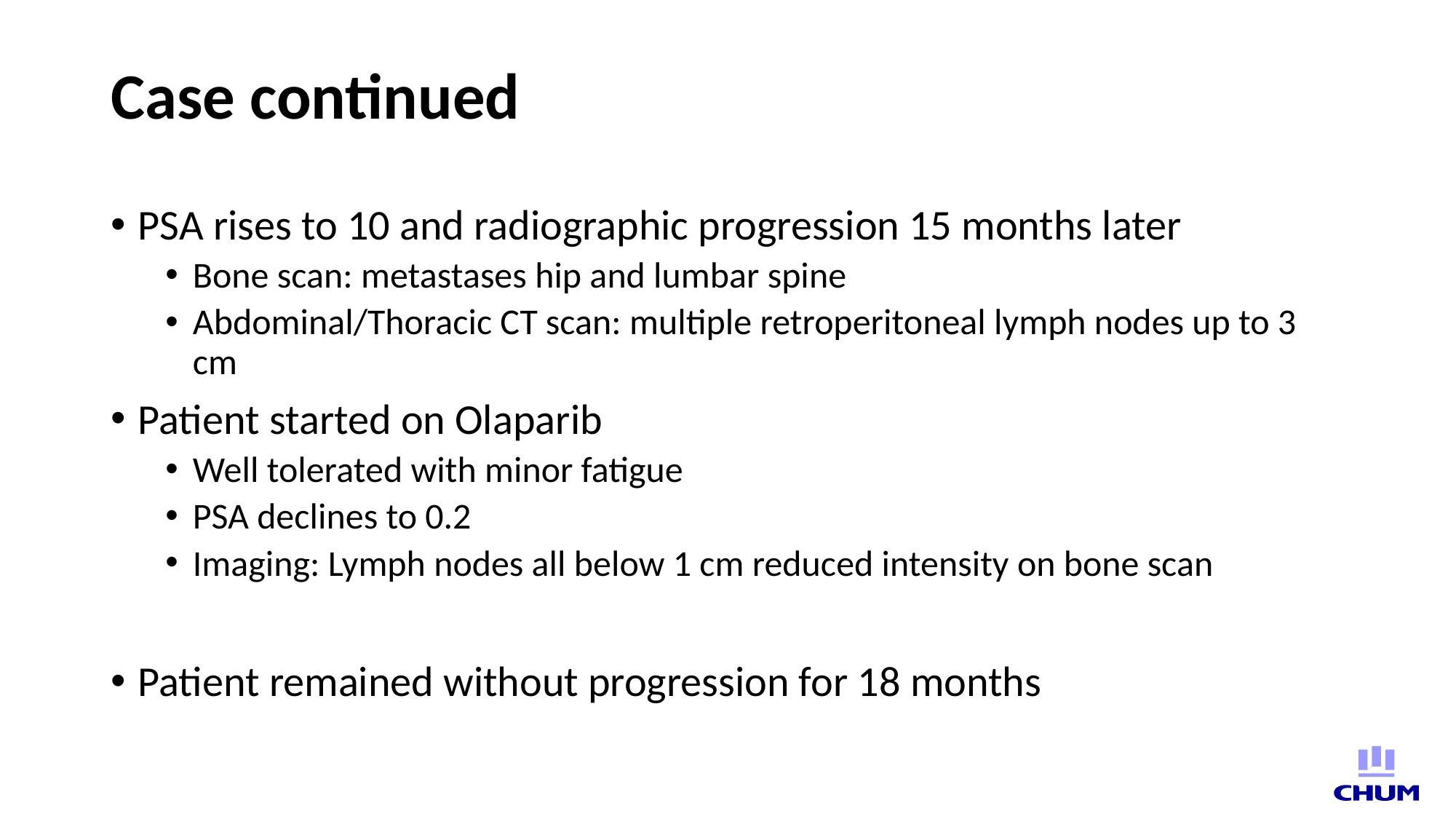

# Case continued
PSA rises to 10 and radiographic progression 15 months later
Bone scan: metastases hip and lumbar spine
Abdominal/Thoracic CT scan: multiple retroperitoneal lymph nodes up to 3 cm
Patient started on Olaparib
Well tolerated with minor fatigue
PSA declines to 0.2
Imaging: Lymph nodes all below 1 cm reduced intensity on bone scan

Patient remained without progression for 18 months